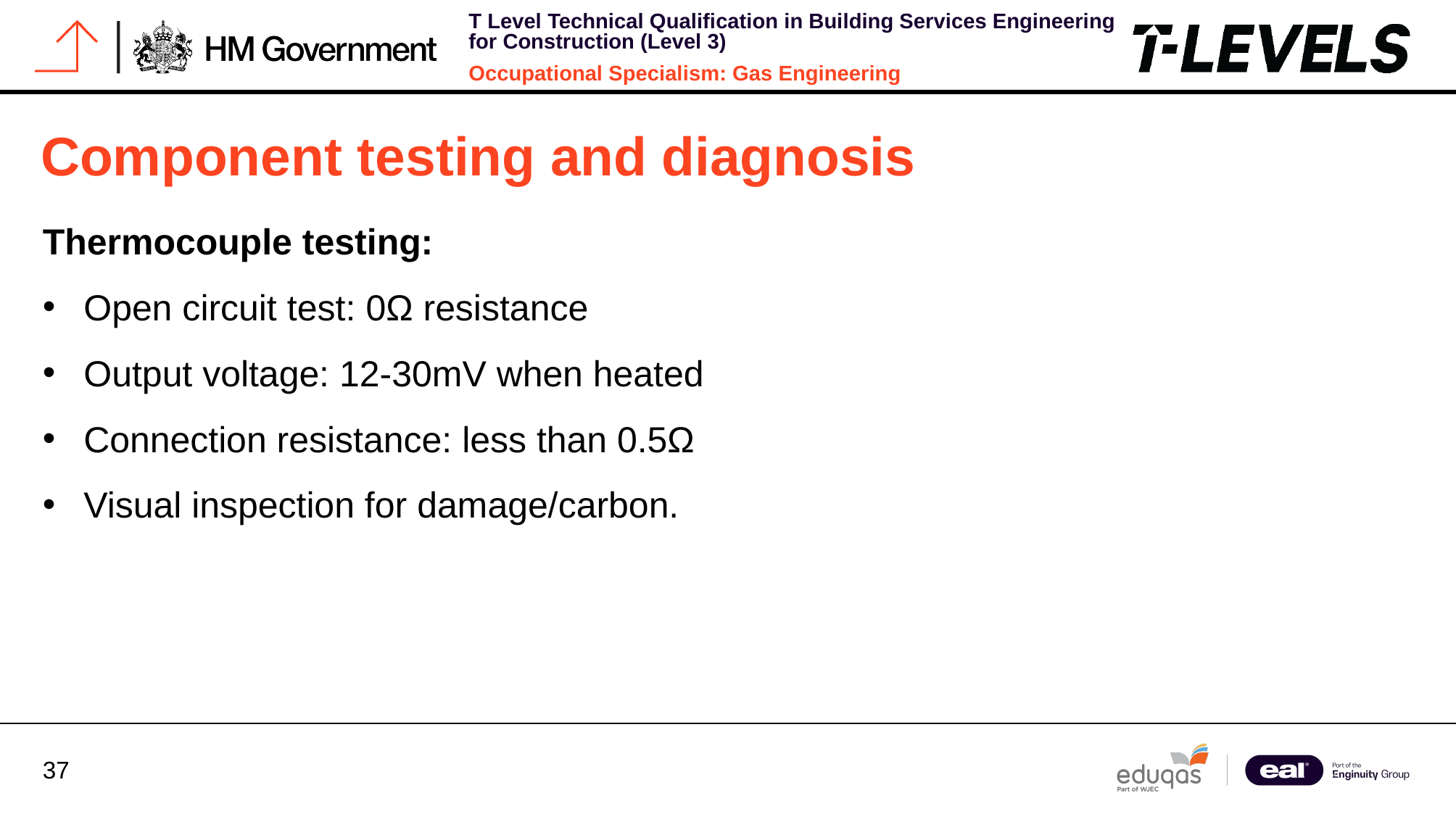

# Component testing and diagnosis
Thermocouple testing:
Open circuit test: 0Ω resistance
Output voltage: 12-30mV when heated
Connection resistance: less than 0.5Ω
Visual inspection for damage/carbon.